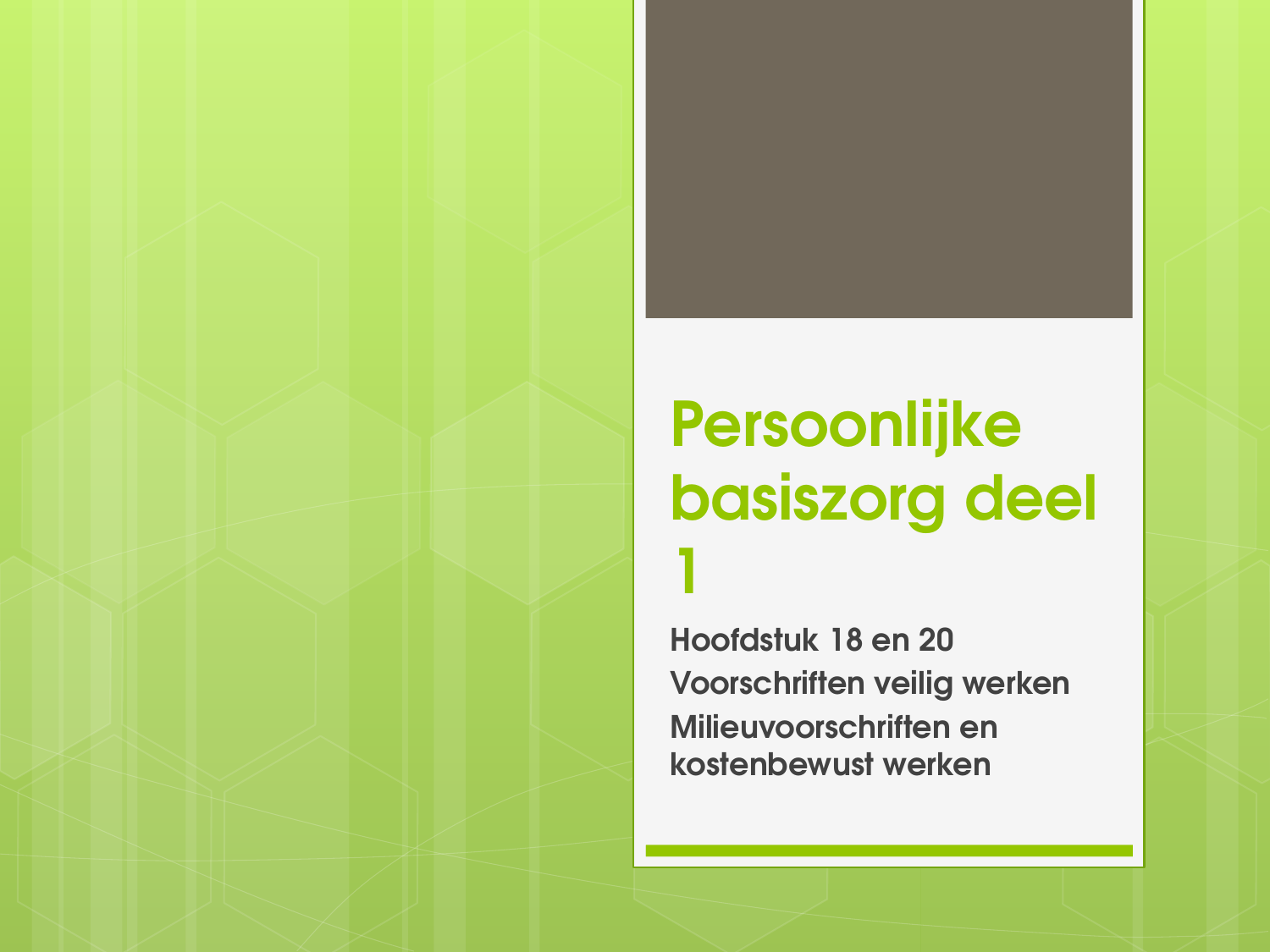

# Persoonlijke basiszorg deel 1
Hoofdstuk 18 en 20
Voorschriften veilig werken
Milieuvoorschriften en kostenbewust werken